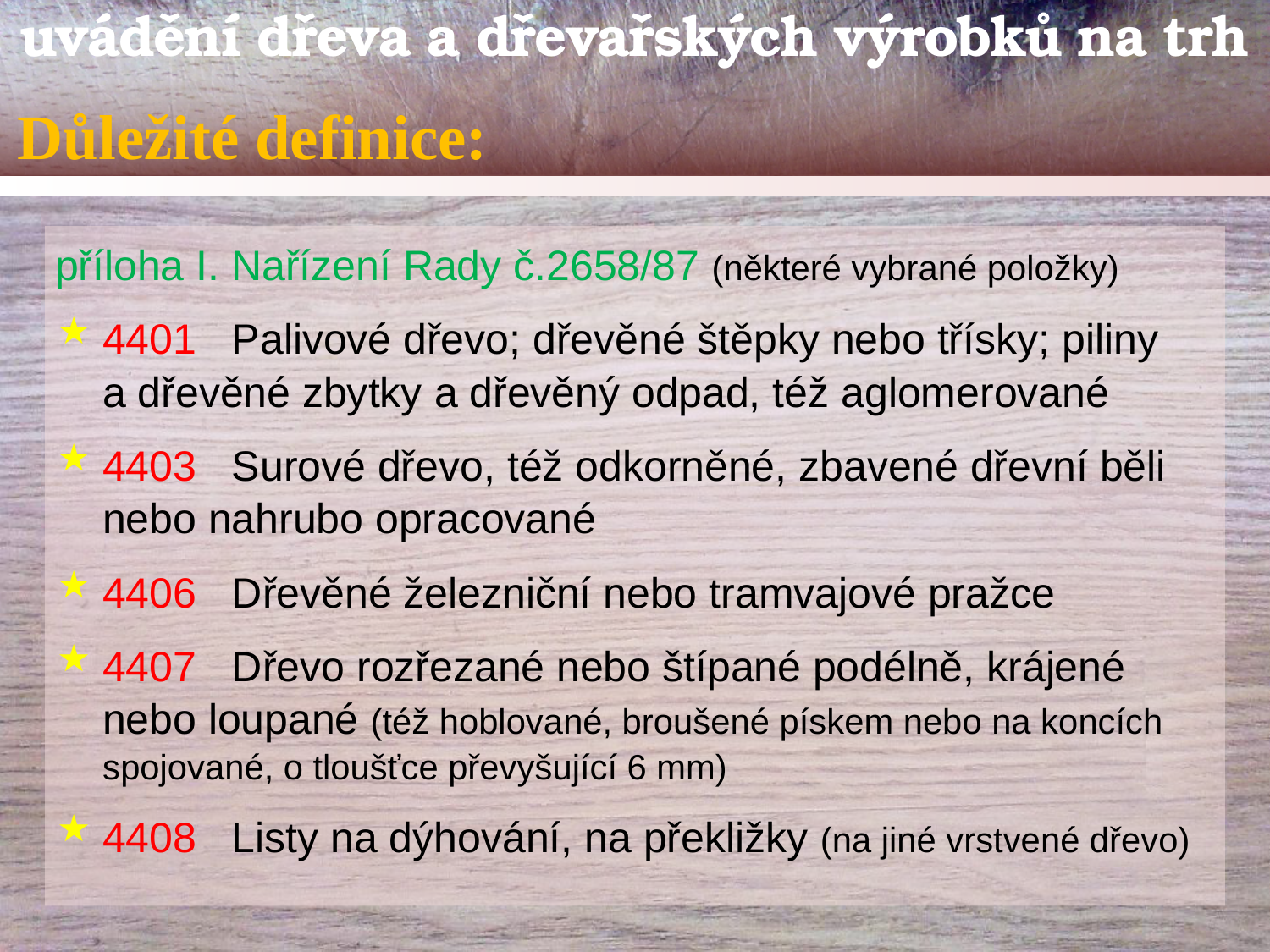

# Důležité definice:
příloha I. Nařízení Rady č.2658/87 (některé vybrané položky)
4401   Palivové dřevo; dřevěné štěpky nebo třísky; piliny a dřevěné zbytky a dřevěný odpad, též aglomerované
4403   Surové dřevo, též odkorněné, zbavené dřevní běli nebo nahrubo opracované
4406   Dřevěné železniční nebo tramvajové pražce
4407   Dřevo rozřezané nebo štípané podélně, krájené nebo loupané (též hoblované, broušené pískem nebo na koncích spojované, o tloušťce převyšující 6 mm)
4408   Listy na dýhování, na překližky (na jiné vrstvené dřevo)
Nařízení podléhá:
dřevní štěpka a piliny jako vedlejší produkt pilařského provozu
Nařízení nepodléhá:
dřevní štěpka a piliny a jiné výrobky, které byly vyrobeny ze dřeva, které bylo předtím uvedeno na vnitřním trhu.
 (nábytek vyrobený z recyklovaného dřeva získaného z demolice dřevěných domů)